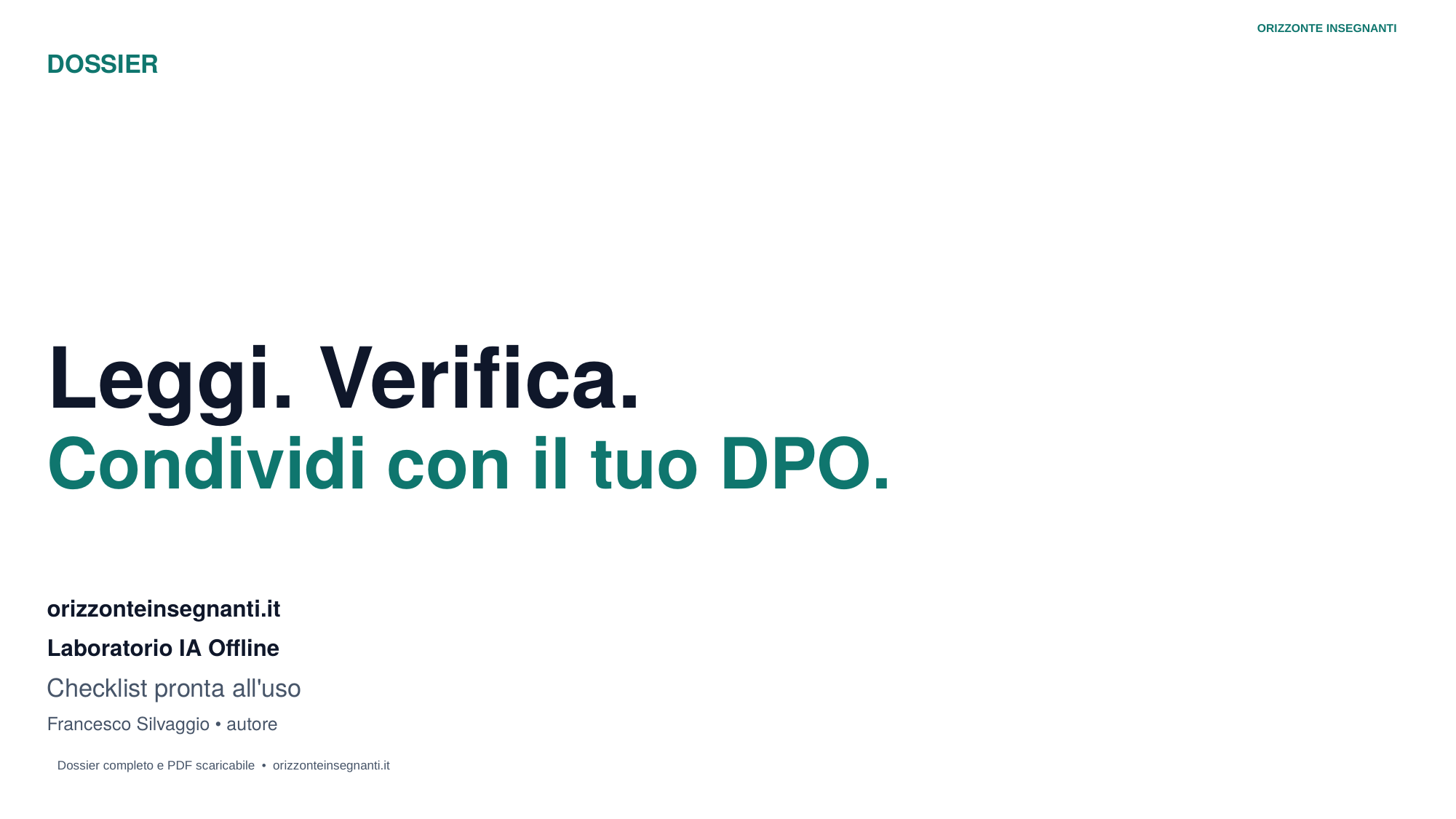

ORIZZONTE INSEGNANTI
DOSSIER
Leggi. Verifica.
Condividi con il tuo DPO.
orizzonteinsegnanti.it
Laboratorio IA Offline
Checklist pronta all'uso
Francesco Silvaggio • autore
Dossier completo e PDF scaricabile  •  orizzonteinsegnanti.it